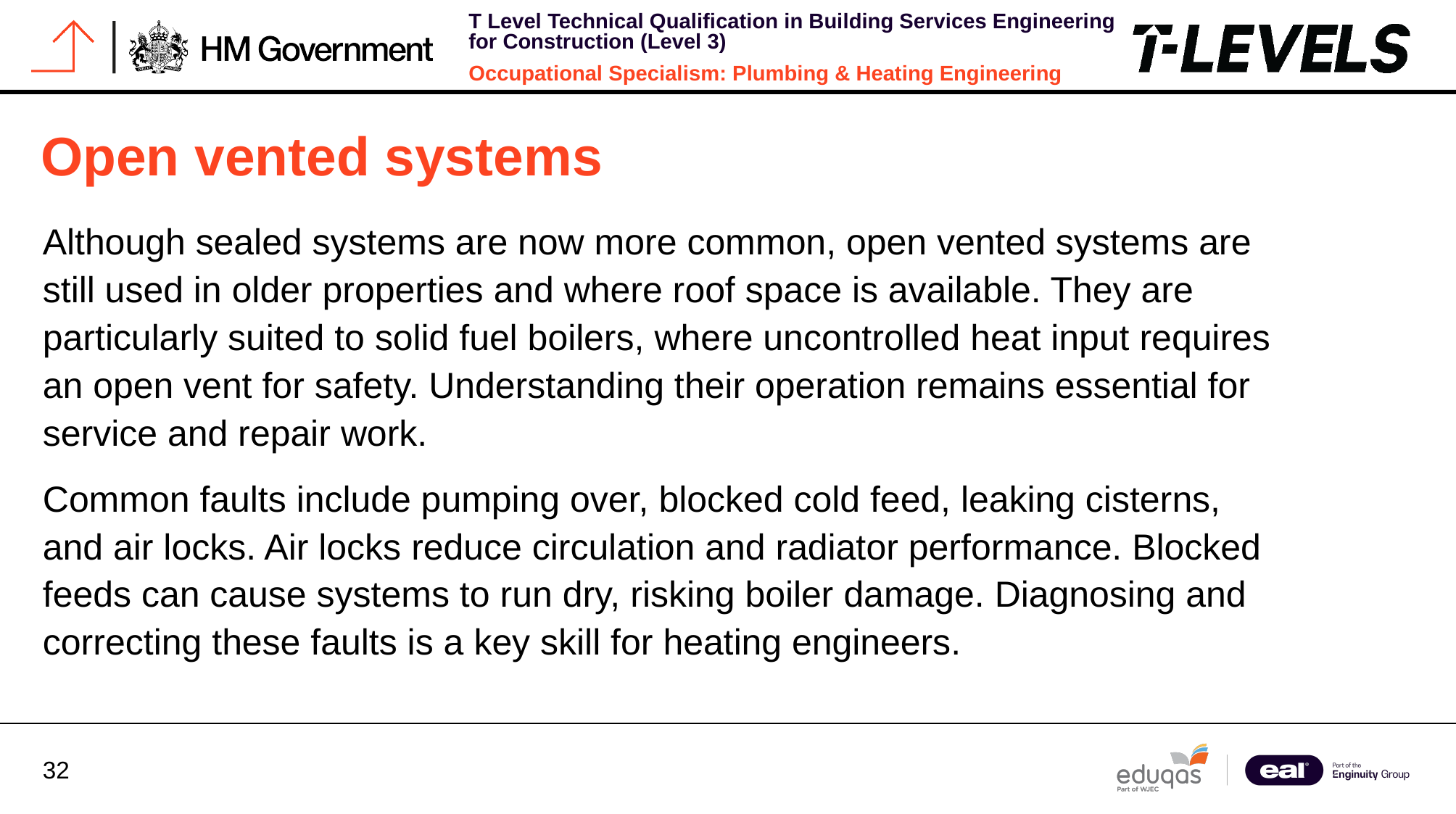

# Open vented systems
Although sealed systems are now more common, open vented systems are still used in older properties and where roof space is available. They are particularly suited to solid fuel boilers, where uncontrolled heat input requires an open vent for safety. Understanding their operation remains essential for service and repair work.
Common faults include pumping over, blocked cold feed, leaking cisterns, and air locks. Air locks reduce circulation and radiator performance. Blocked feeds can cause systems to run dry, risking boiler damage. Diagnosing and correcting these faults is a key skill for heating engineers.